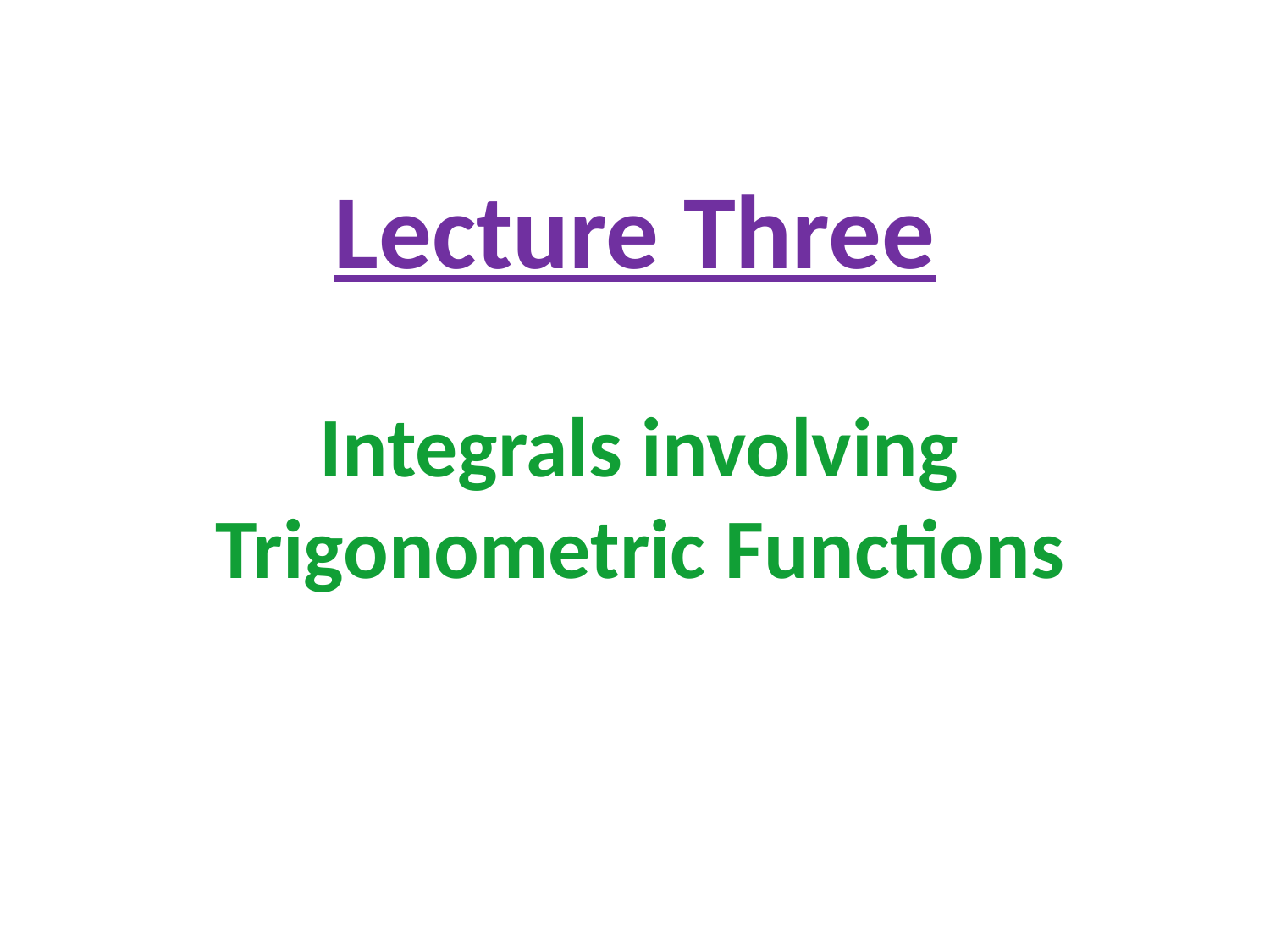

# Lecture Three
        Integrals involving Trigonometric Functions